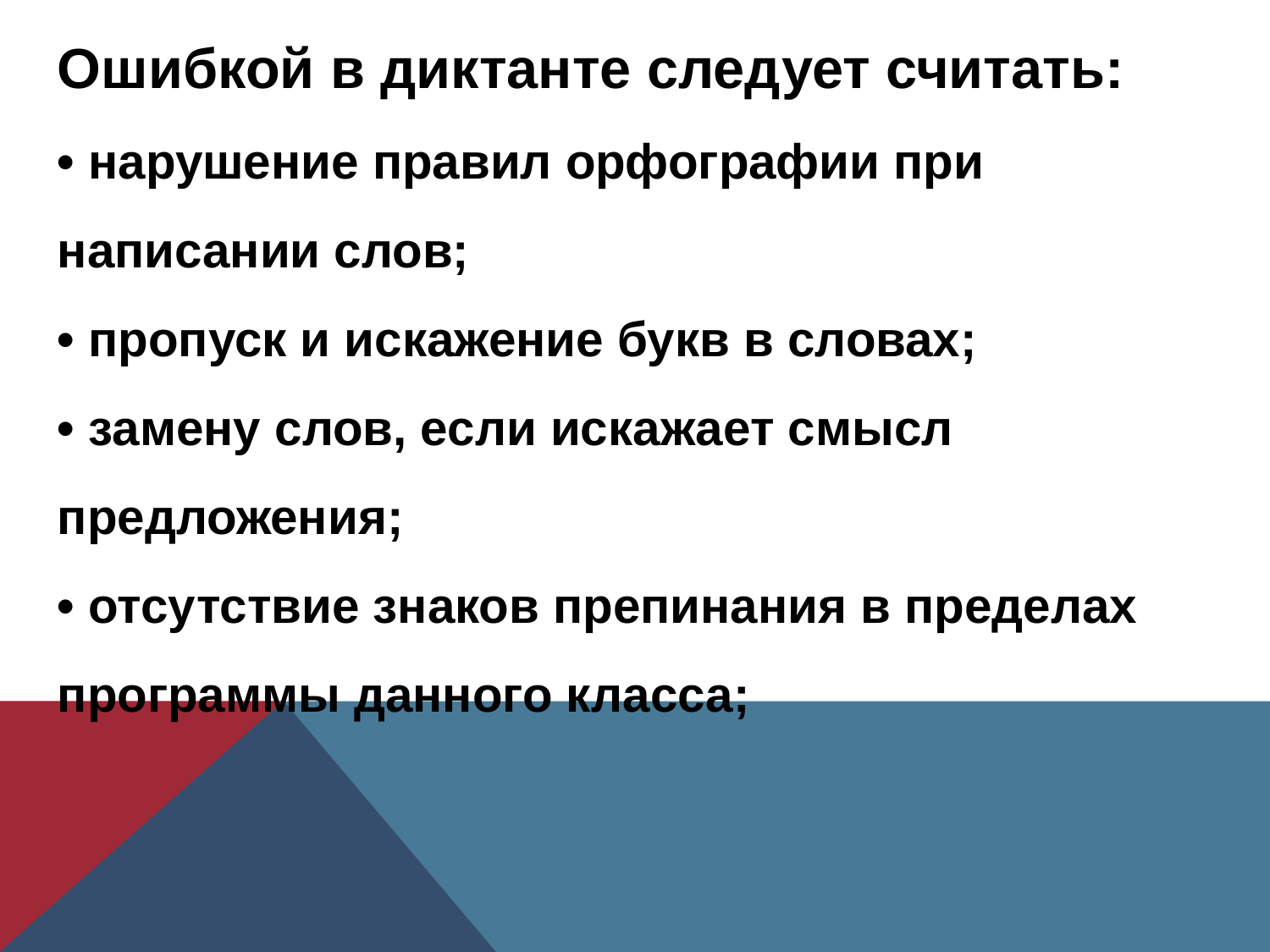

Ошибкой в диктанте следует считать:
• нарушение правил орфографии при написании слов;
• пропуск и искажение букв в словах;
• замену слов, если искажает смысл предложения;
• отсутствие знаков препинания в пределах программы данного класса;